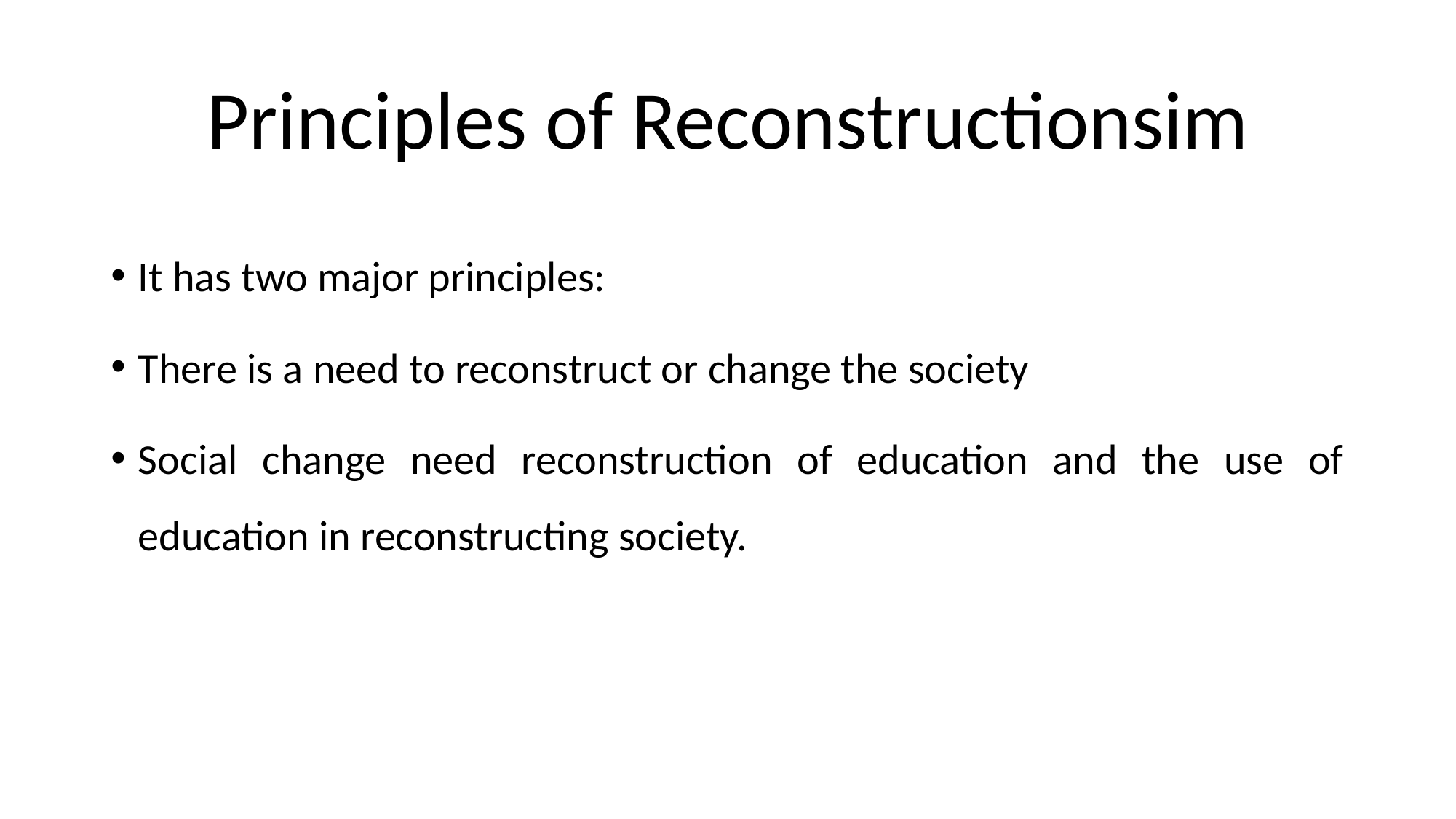

# Principles of Reconstructionsim
It has two major principles:
There is a need to reconstruct or change the society
Social change need reconstruction of education and the use of education in reconstructing society.